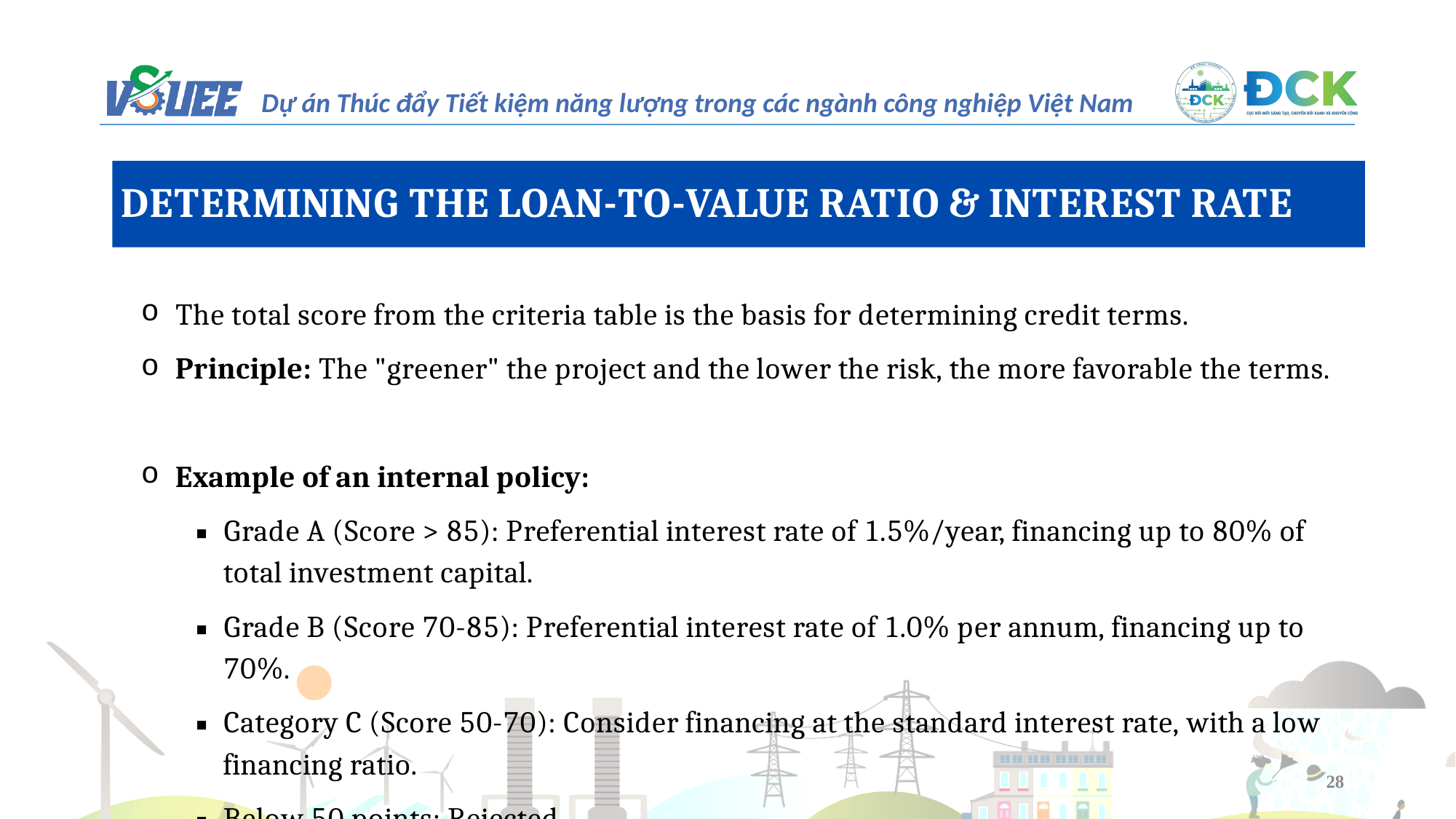

DETERMINING THE LOAN-TO-VALUE RATIO & INTEREST RATE

The total score from the criteria table is the basis for determining credit terms.
Principle: The "greener" the project and the lower the risk, the more favorable the terms.

Example of an internal policy:
Grade A (Score > 85): Preferential interest rate of 1.5%/year, financing up to 80% of total investment capital.
Grade B (Score 70-85): Preferential interest rate of 1.0% per annum, financing up to 70%.
Category C (Score 50-70): Consider financing at the standard interest rate, with a low financing ratio.
Below 50 points: Rejected.
28